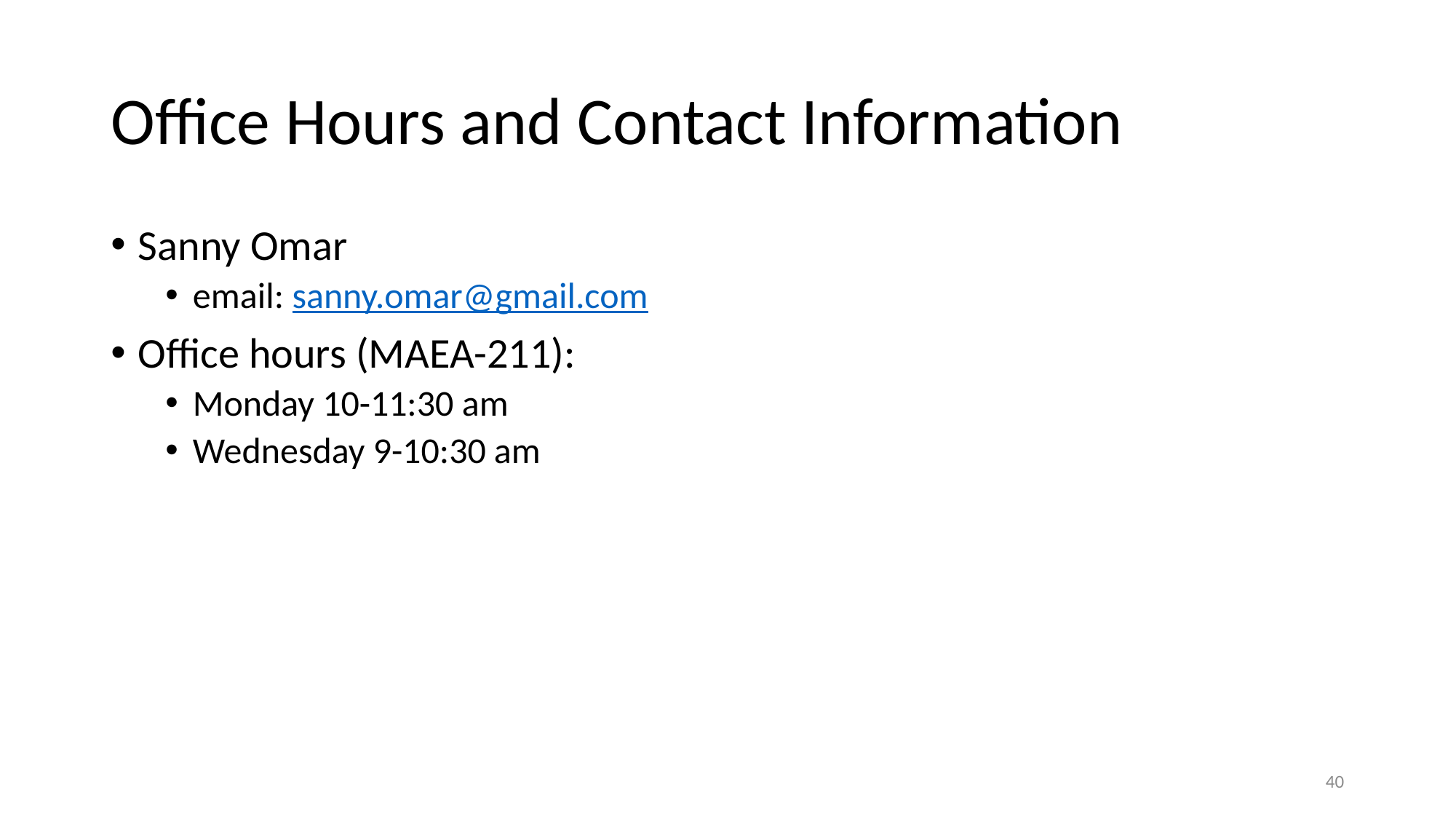

# Office Hours and Contact Information
Sanny Omar
email: sanny.omar@gmail.com
Office hours (MAEA-211):
Monday 10-11:30 am
Wednesday 9-10:30 am
40